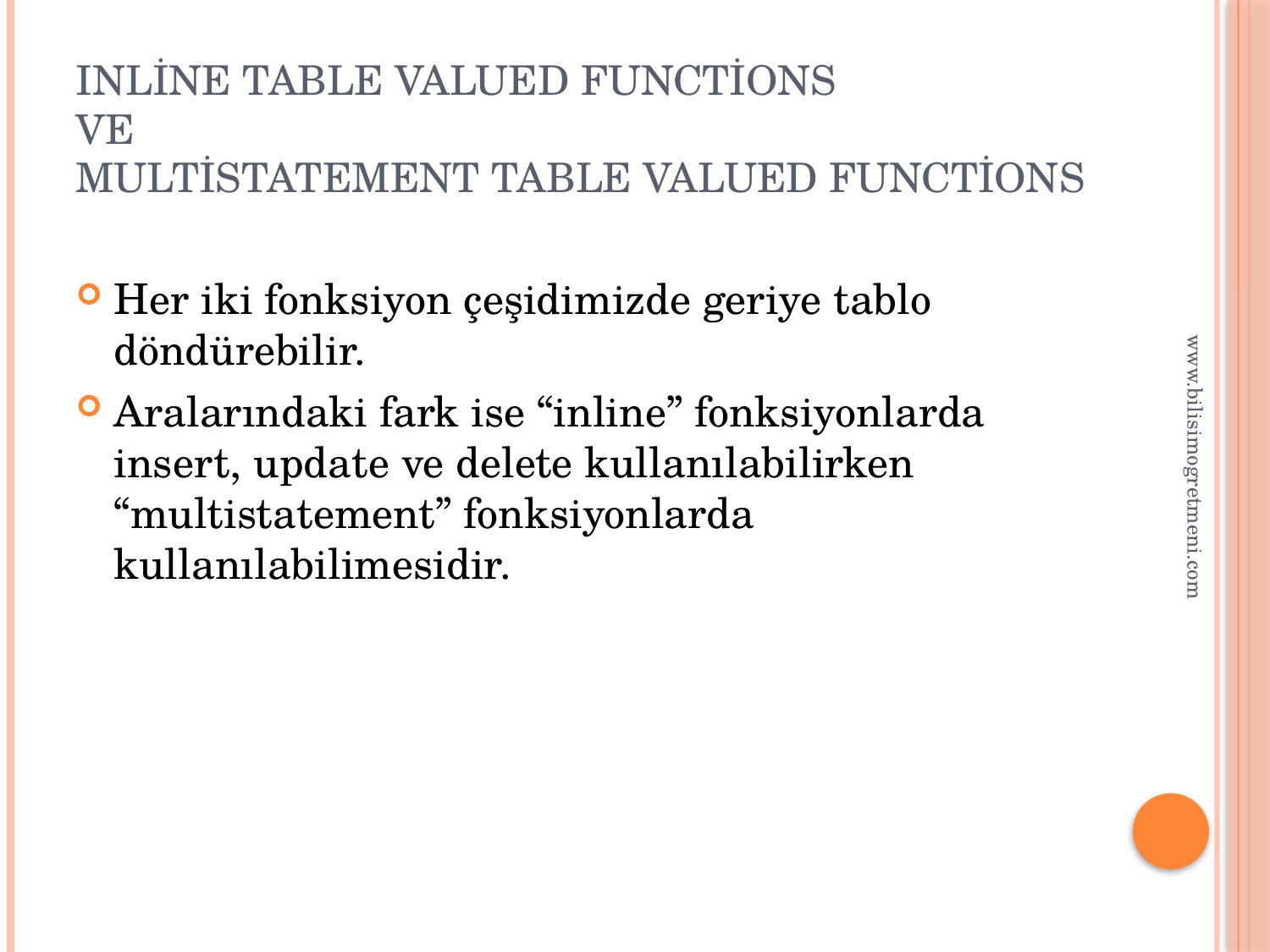

# Inline table valued functions ve multistatement table valued functions
Her iki fonksiyon çeşidimizde geriye tablo döndürebilir.
Aralarındaki fark ise “inline” fonksiyonlarda insert, update ve delete kullanılabilirken “multistatement” fonksiyonlarda kullanılabilimesidir.
www.bilisimogretmeni.com